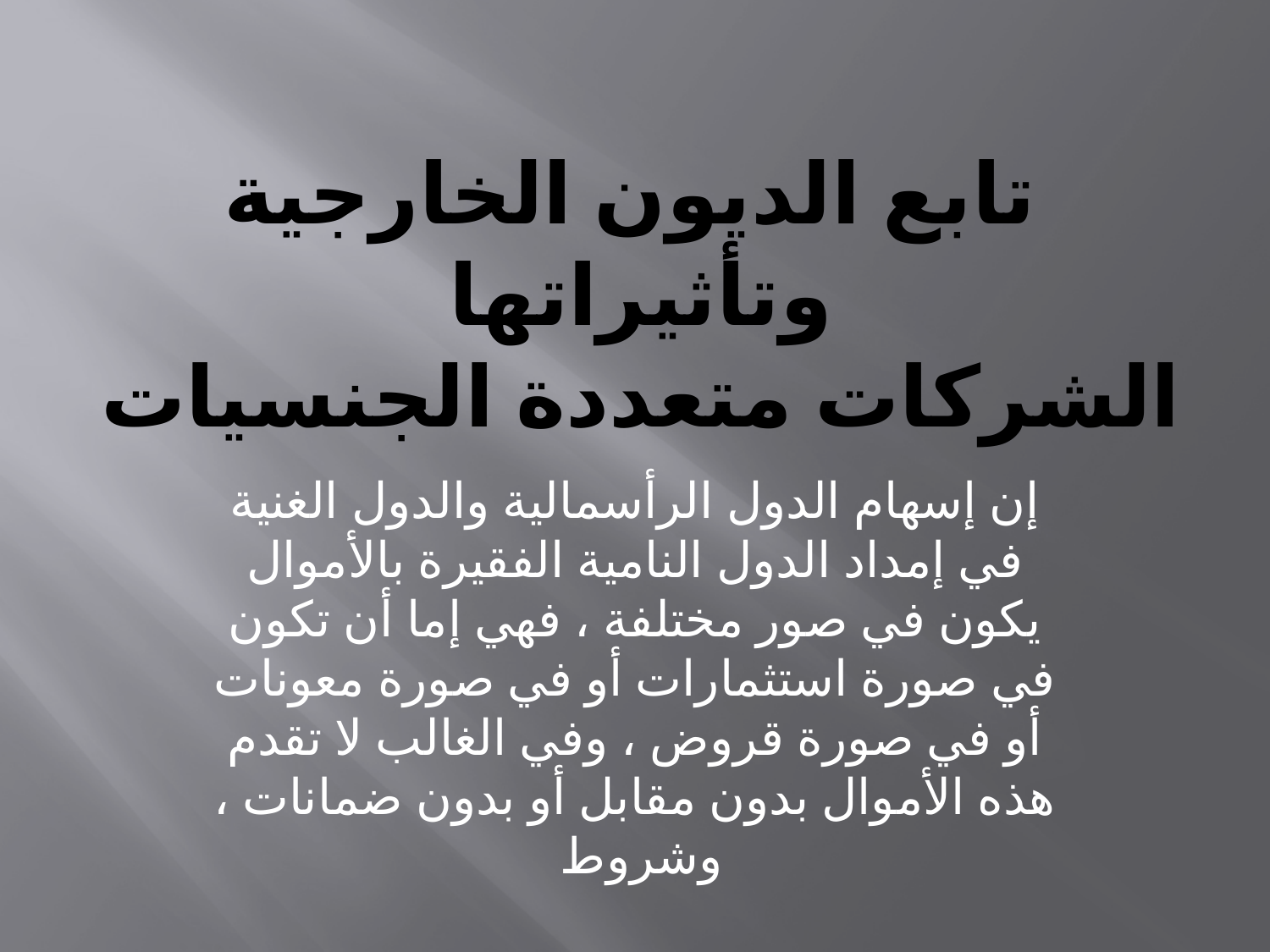

# تابع الديون الخارجية وتأثيراتها الشركات متعددة الجنسيات
إن إسهام الدول الرأسمالية والدول الغنية في إمداد الدول النامية الفقيرة بالأموال يكون في صور مختلفة ، فهي إما أن تكون في صورة استثمارات أو في صورة معونات أو في صورة قروض ، وفي الغالب لا تقدم هذه الأموال بدون مقابل أو بدون ضمانات ، وشروط